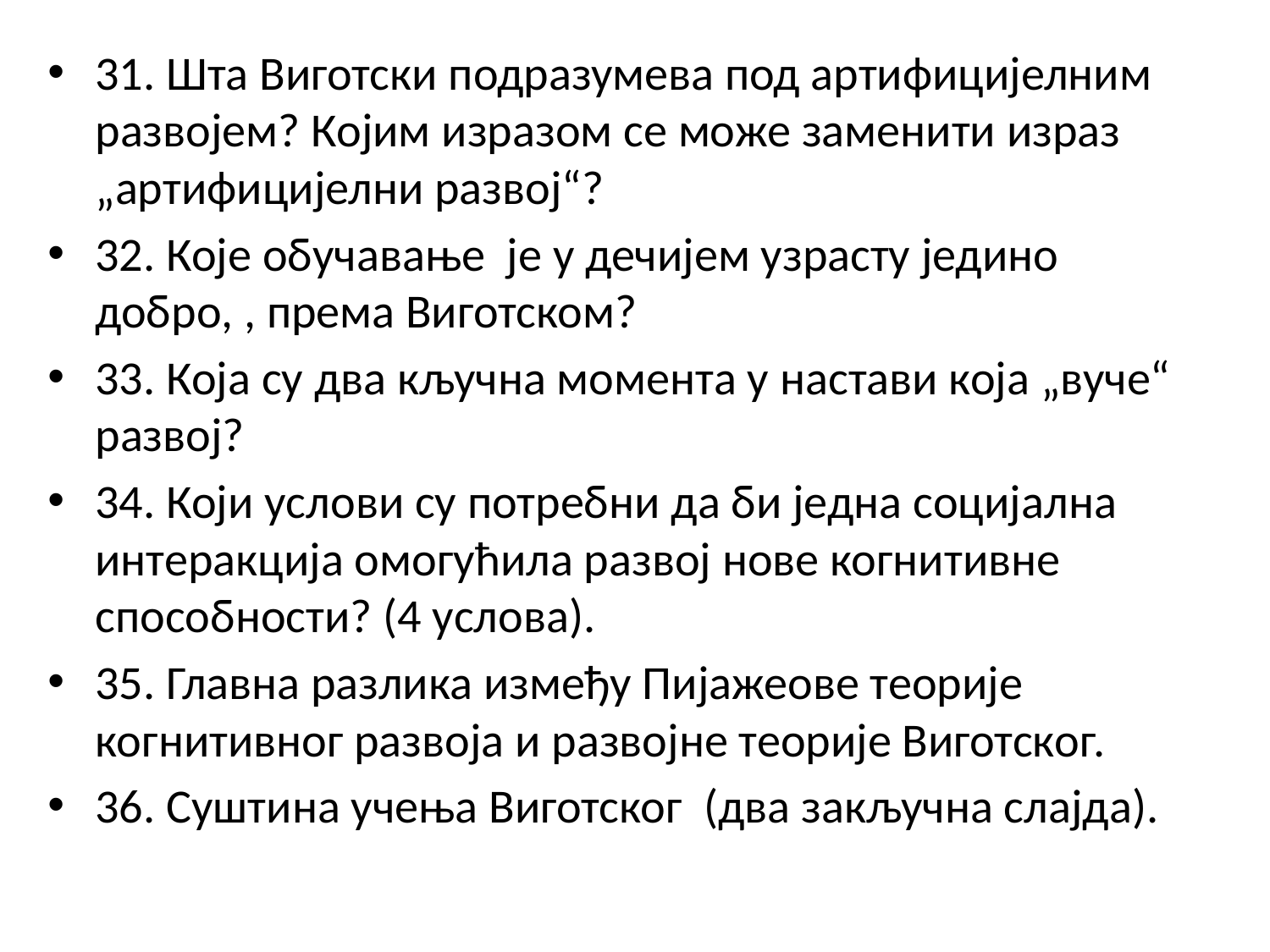

31. Шта Виготски подразумева под артифицијелним развојем? Којим изразом се може заменити израз „артифицијелни развој“?
32. Које обучавање  је у дечијем узрасту једино добро, , према Виготском?
33. Која су два кључна момента у настави која „вуче“ развој?
34. Који услови су потребни да би једна социјална интеракција омогућила развој нове когнитивне способности? (4 услова).
35. Главна разлика између Пијажеове теорије когнитивног развоја и развојне теорије Виготског.
36. Суштина учења Виготског  (два закључна слајда).